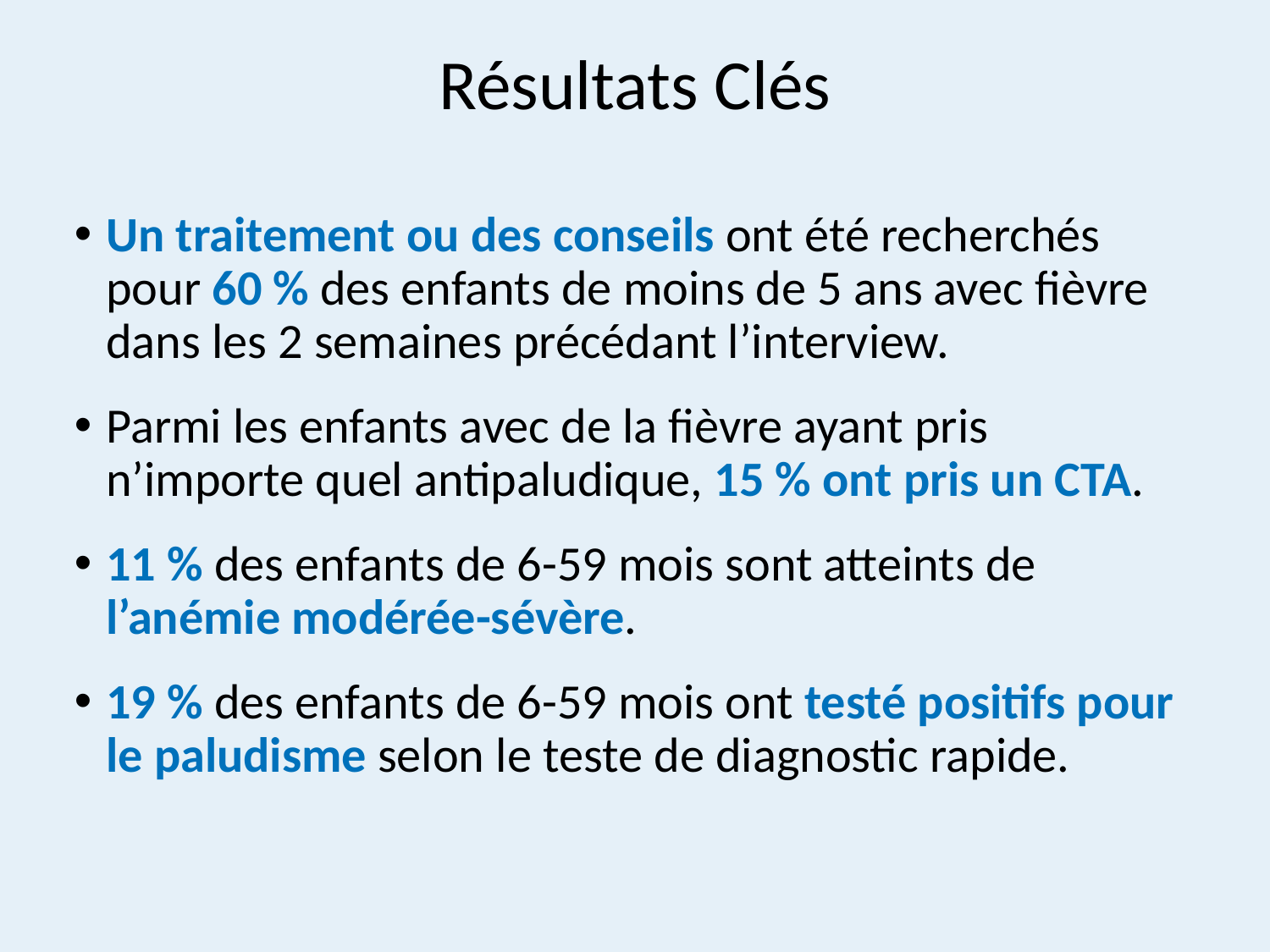

# Résultats Clés
Un traitement ou des conseils ont été recherchés pour 60 % des enfants de moins de 5 ans avec fièvre dans les 2 semaines précédant l’interview.
Parmi les enfants avec de la fièvre ayant pris n’importe quel antipaludique, 15 % ont pris un CTA.
11 % des enfants de 6-59 mois sont atteints de l’anémie modérée-sévère.
19 % des enfants de 6-59 mois ont testé positifs pour le paludisme selon le teste de diagnostic rapide.